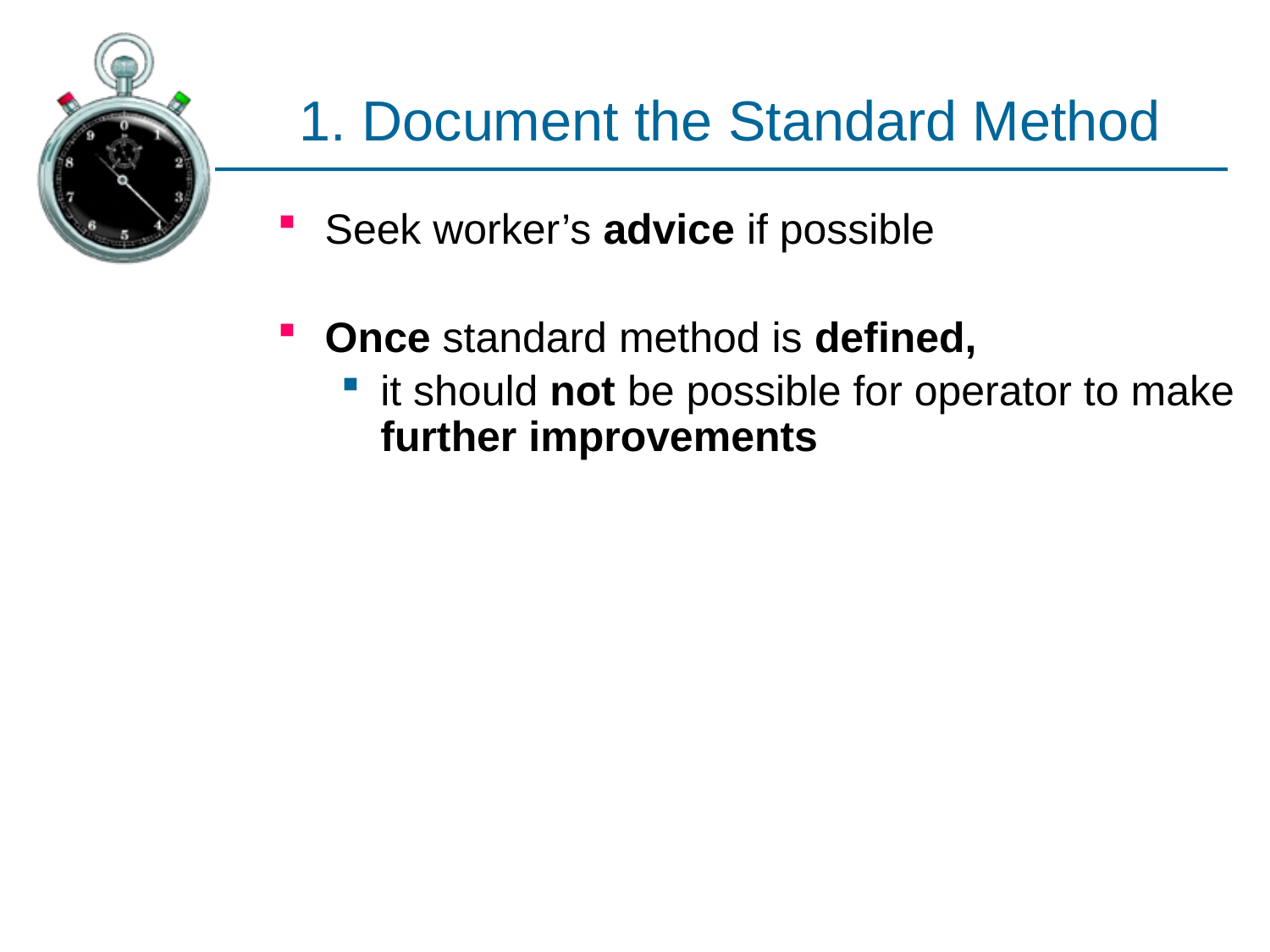

# 1. Document the Standard Method
Seek worker’s advice if possible

Once standard method is defined,
it should not be possible for operator to make further improvements